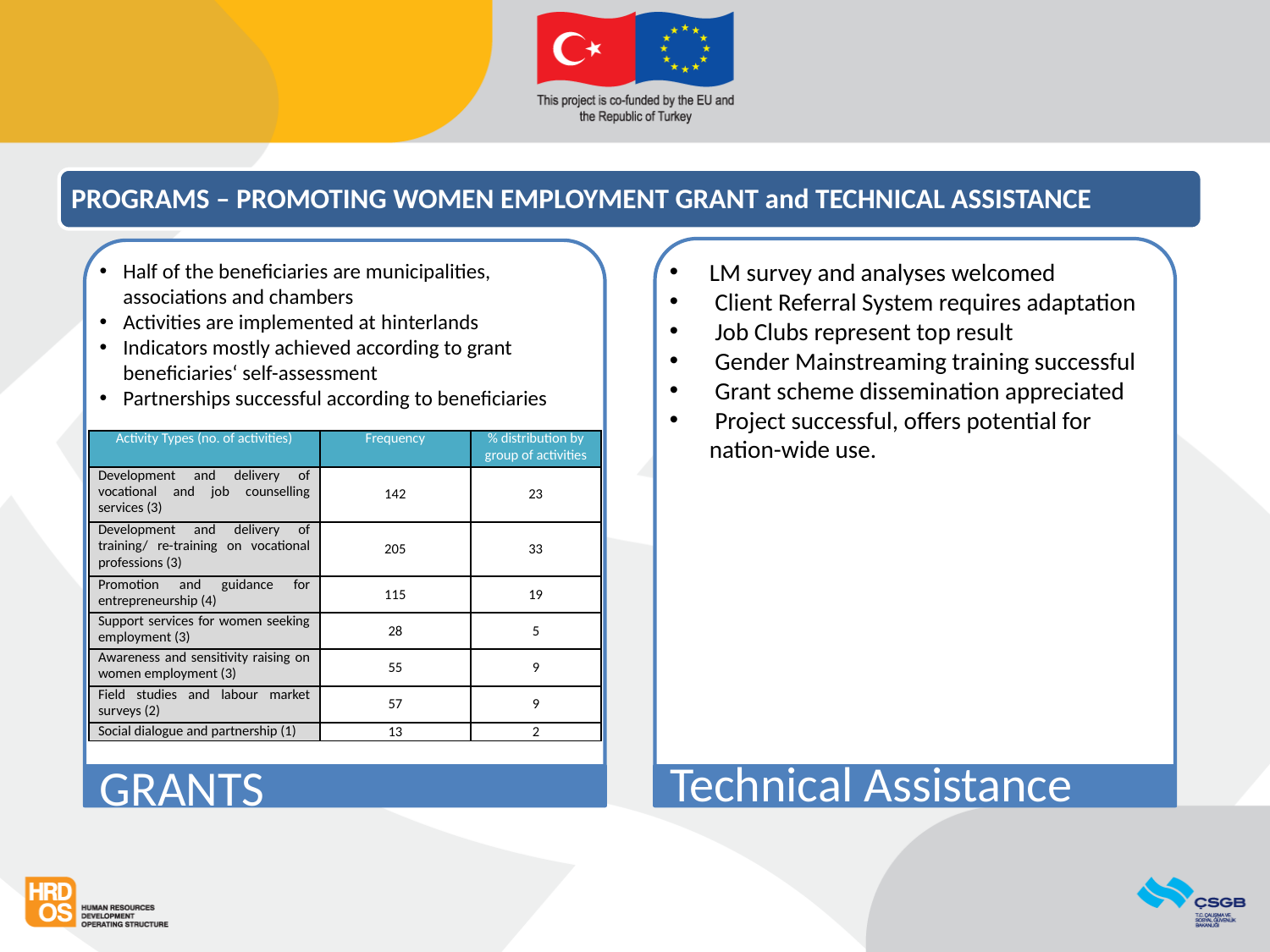

#

PROGRAMS – PROMOTING WOMEN EMPLOYMENT GRANT and TECHNICAL ASSISTANCE

LM survey and analyses welcomed
 Client Referral System requires adaptation
 Job Clubs represent top result
 Gender Mainstreaming training successful
 Grant scheme dissemination appreciated
 Project successful, offers potential for nation-wide use.

Half of the beneficiaries are municipalities, associations and chambers
Activities are implemented at hinterlands
Indicators mostly achieved according to grant beneficiaries‘ self-assessment
Partnerships successful according to beneficiaries

| Activity Types (no. of activities) | Frequency | % distribution by group of activities |
| --- | --- | --- |
| Development and delivery of vocational and job counselling services (3) | 142 | 23 |
| Development and delivery of training/ re-training on vocational professions (3) | 205 | 33 |
| Promotion and guidance for entrepreneurship (4) | 115 | 19 |
| Support services for women seeking employment (3) | 28 | 5 |
| Awareness and sensitivity raising on women employment (3) | 55 | 9 |
| Field studies and labour market surveys (2) | 57 | 9 |
| Social dialogue and partnership (1) | 13 | 2 |

GRANTS

Technical Assistance